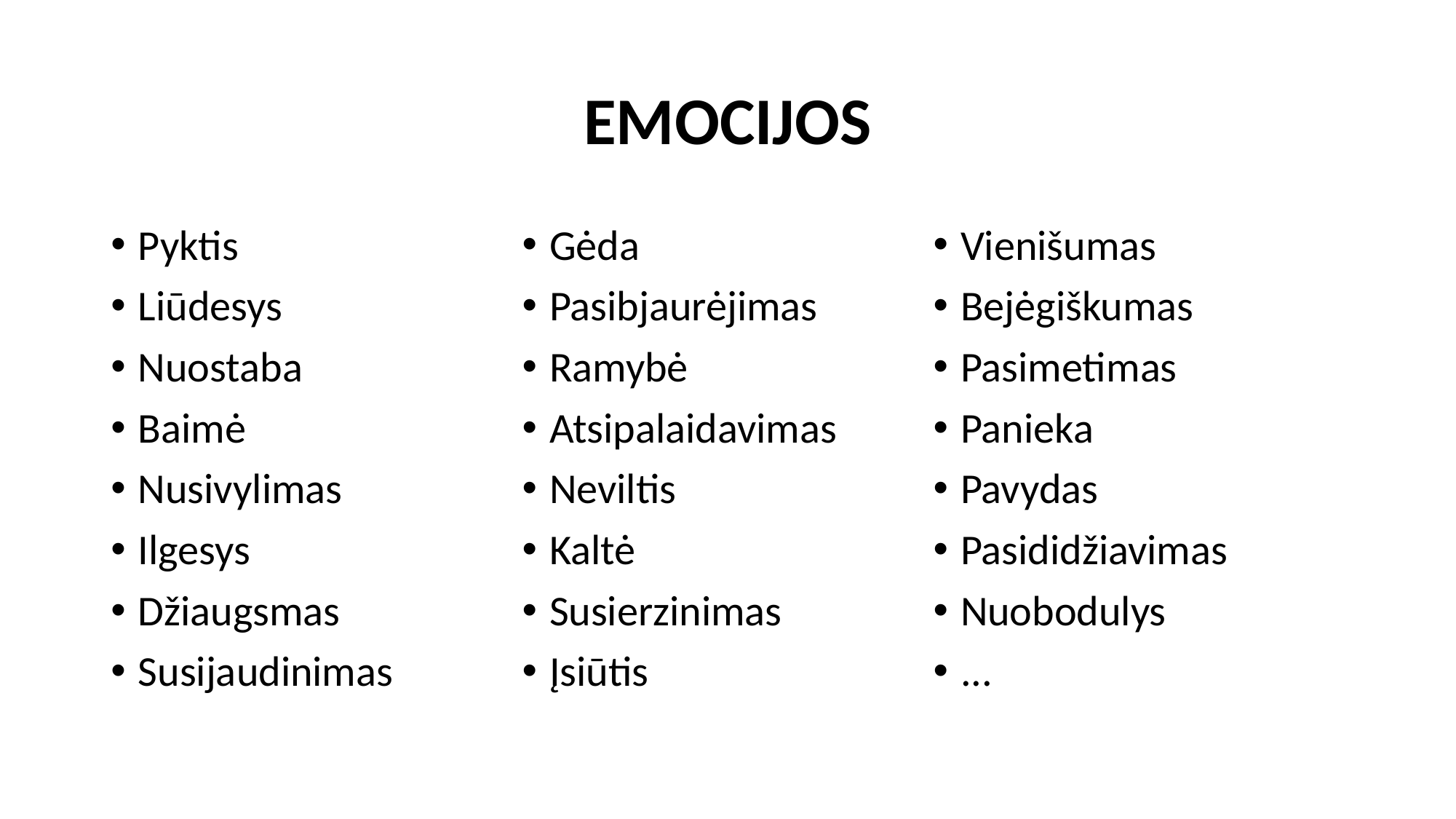

# EMOCIJOS
Pyktis
Liūdesys
Nuostaba
Baimė
Nusivylimas
Ilgesys
Džiaugsmas
Susijaudinimas
Gėda
Pasibjaurėjimas
Ramybė
Atsipalaidavimas
Neviltis
Kaltė
Susierzinimas
Įsiūtis
Vienišumas
Bejėgiškumas
Pasimetimas
Panieka
Pavydas
Pasididžiavimas
Nuobodulys
...